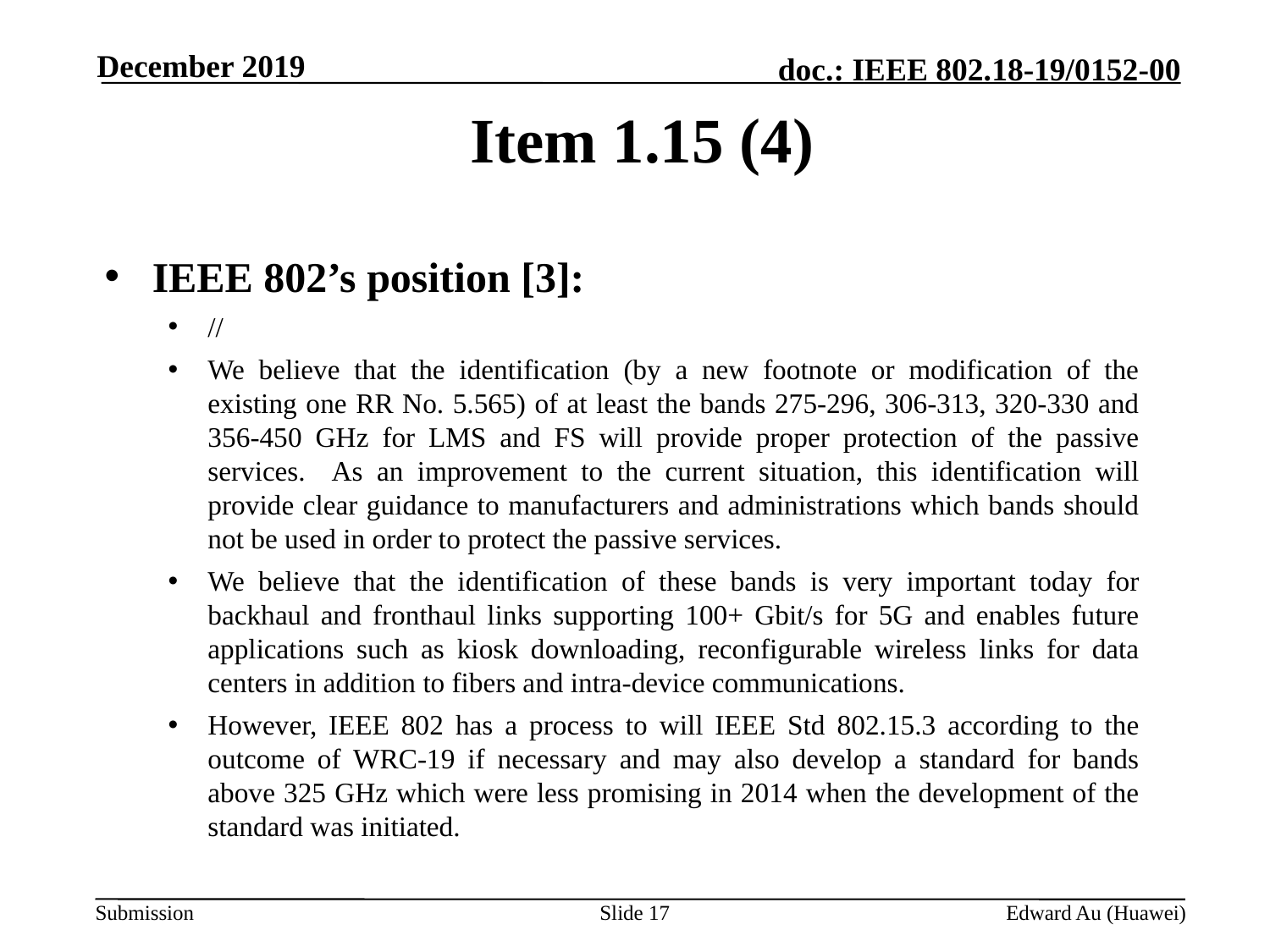

December 2019
# Item 1.15 (4)
IEEE 802’s position [3]:
//
We believe that the identification (by a new footnote or modification of the existing one RR No. 5.565) of at least the bands 275-296, 306-313, 320-330 and 356-450 GHz for LMS and FS will provide proper protection of the passive services.  As an improvement to the current situation, this identification will provide clear guidance to manufacturers and administrations which bands should not be used in order to protect the passive services.
We believe that the identification of these bands is very important today for backhaul and fronthaul links supporting 100+ Gbit/s for 5G and enables future applications such as kiosk downloading, reconfigurable wireless links for data centers in addition to fibers and intra-device communications.
However, IEEE 802 has a process to will IEEE Std 802.15.3 according to the outcome of WRC-19 if necessary and may also develop a standard for bands above 325 GHz which were less promising in 2014 when the development of the standard was initiated.

Slide 17
Edward Au (Huawei)